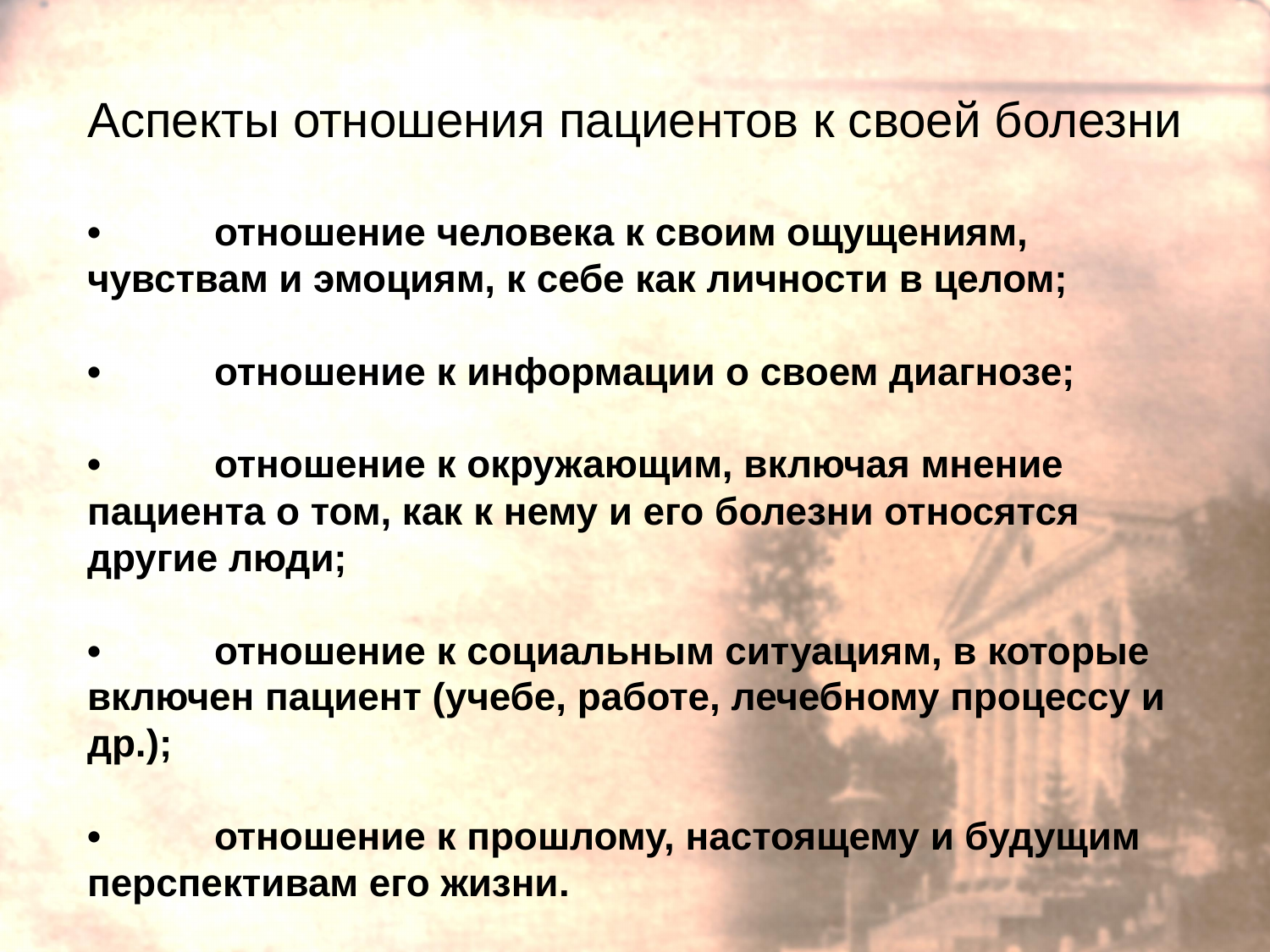

# Аспекты отношения пациентов к своей болезни
•	отношение человека к своим ощущениям, чувствам и эмоциям, к себе как личности в целом;

•	отношение к информации о своем диагнозе;

•	отношение к окружающим, включая мнение пациента о том, как к нему и его болезни относятся другие люди;

•	отношение к социальным ситуациям, в которые включен пациент (учебе, работе, лечебному процессу и др.);

•	отношение к прошлому, настоящему и будущим перспективам его жизни.